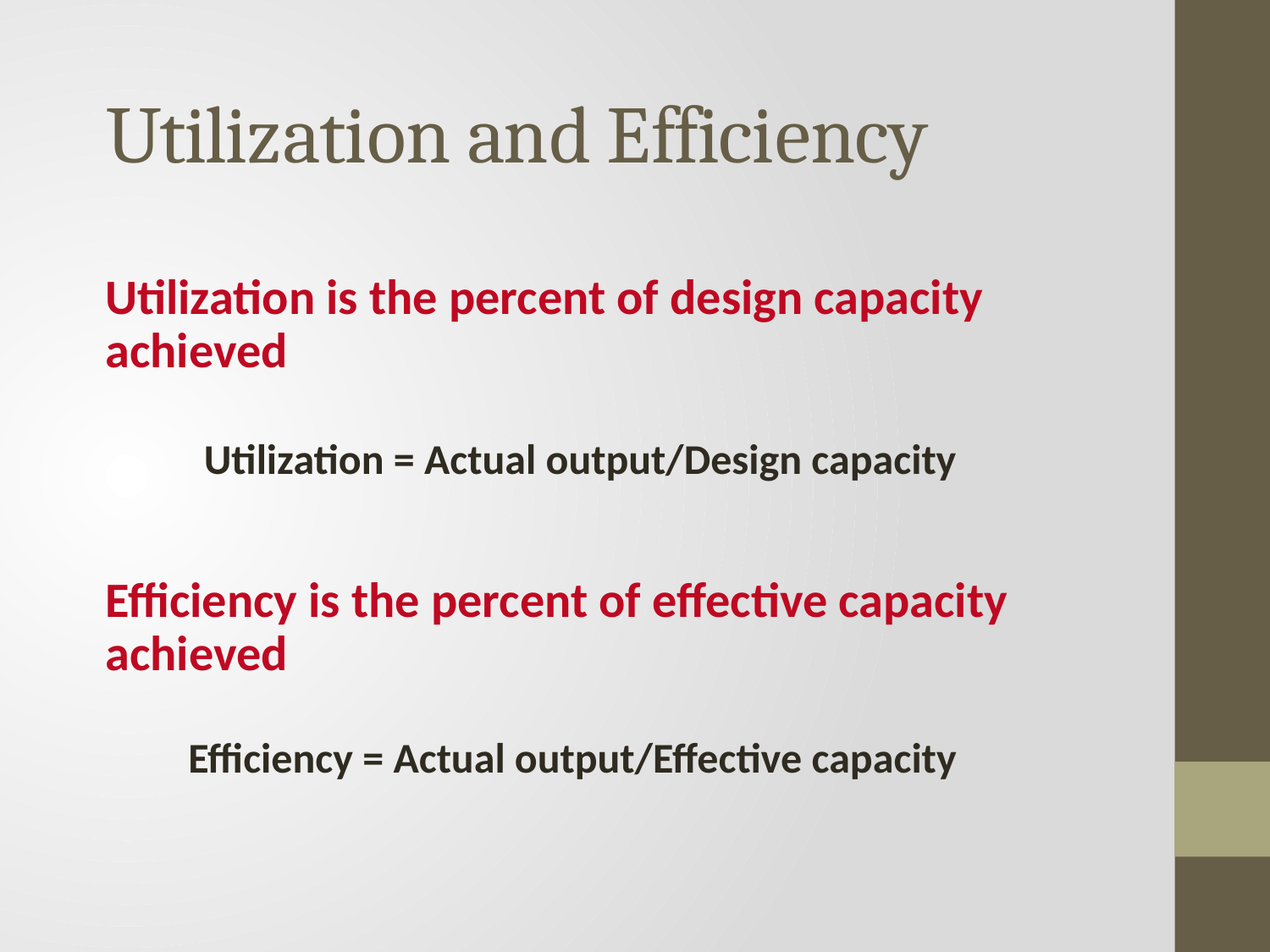

# Utilization and Efficiency
Utilization is the percent of design capacity achieved
Utilization = Actual output/Design capacity
Efficiency is the percent of effective capacity achieved
Efficiency = Actual output/Effective capacity